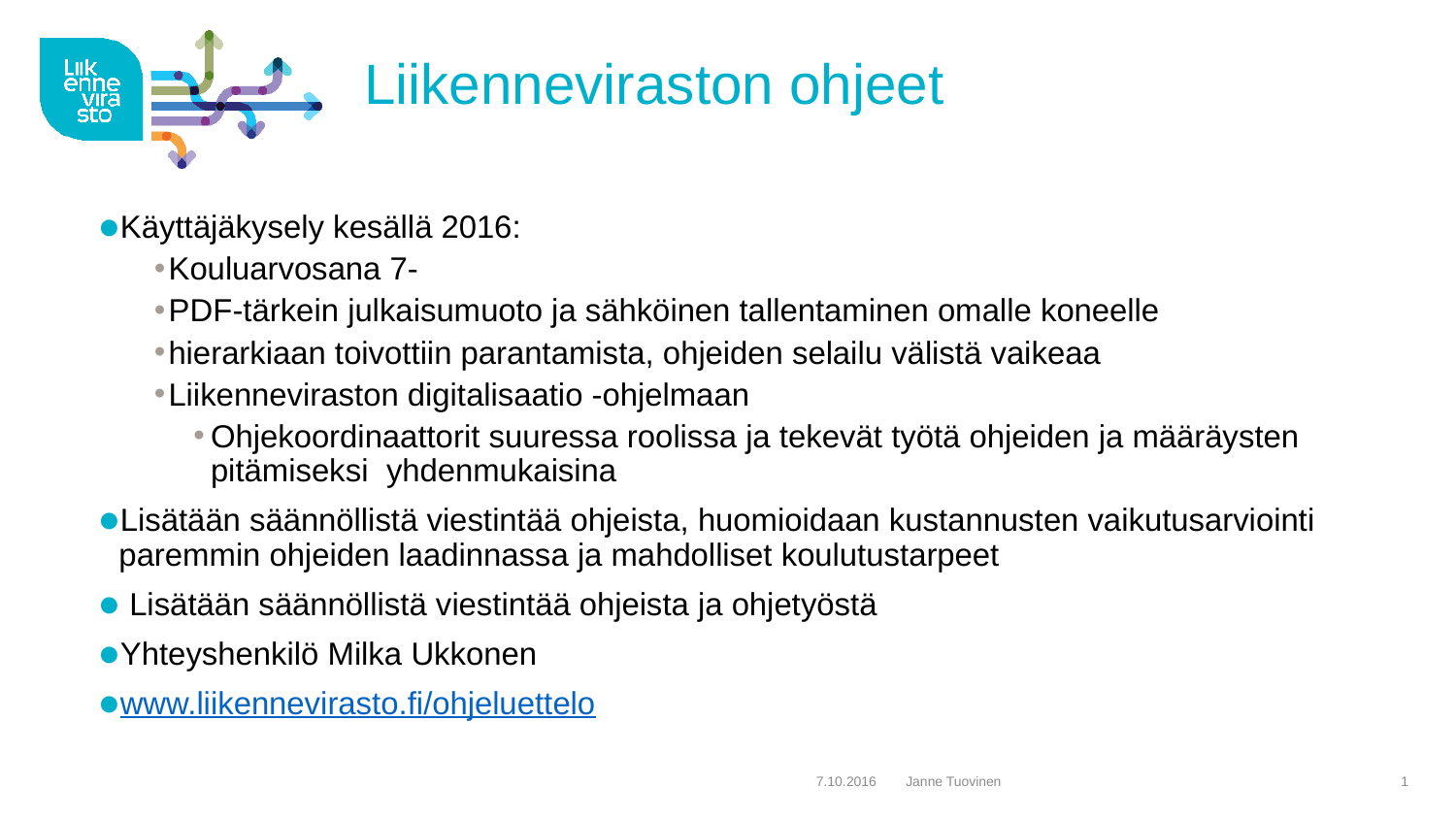

# Liikenneviraston ohjeet
Käyttäjäkysely kesällä 2016:
Kouluarvosana 7-
PDF-tärkein julkaisumuoto ja sähköinen tallentaminen omalle koneelle
hierarkiaan toivottiin parantamista, ohjeiden selailu välistä vaikeaa
Liikenneviraston digitalisaatio -ohjelmaan
Ohjekoordinaattorit suuressa roolissa ja tekevät työtä ohjeiden ja määräysten pitämiseksi  yhdenmukaisina
Lisätään säännöllistä viestintää ohjeista, huomioidaan kustannusten vaikutusarviointi paremmin ohjeiden laadinnassa ja mahdolliset koulutustarpeet
 Lisätään säännöllistä viestintää ohjeista ja ohjetyöstä
Yhteyshenkilö Milka Ukkonen
www.liikennevirasto.fi/ohjeluettelo

7.10.2016
Janne Tuovinen
1